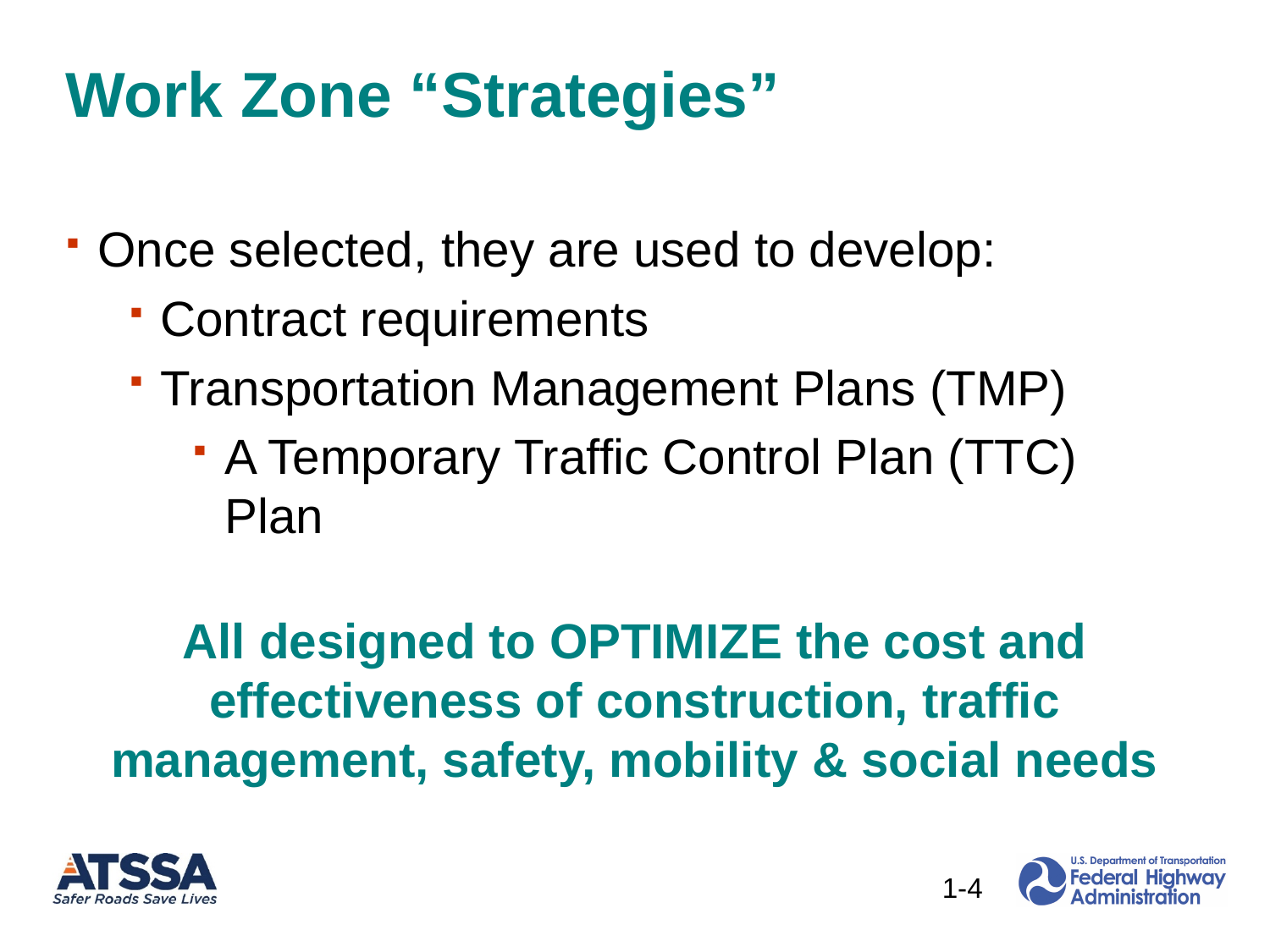

# Work Zone “Strategies”
Once selected, they are used to develop:
Contract requirements
Transportation Management Plans (TMP)
A Temporary Traffic Control Plan (TTC) Plan

All designed to OPTIMIZE the cost and effectiveness of construction, traffic management, safety, mobility & social needs